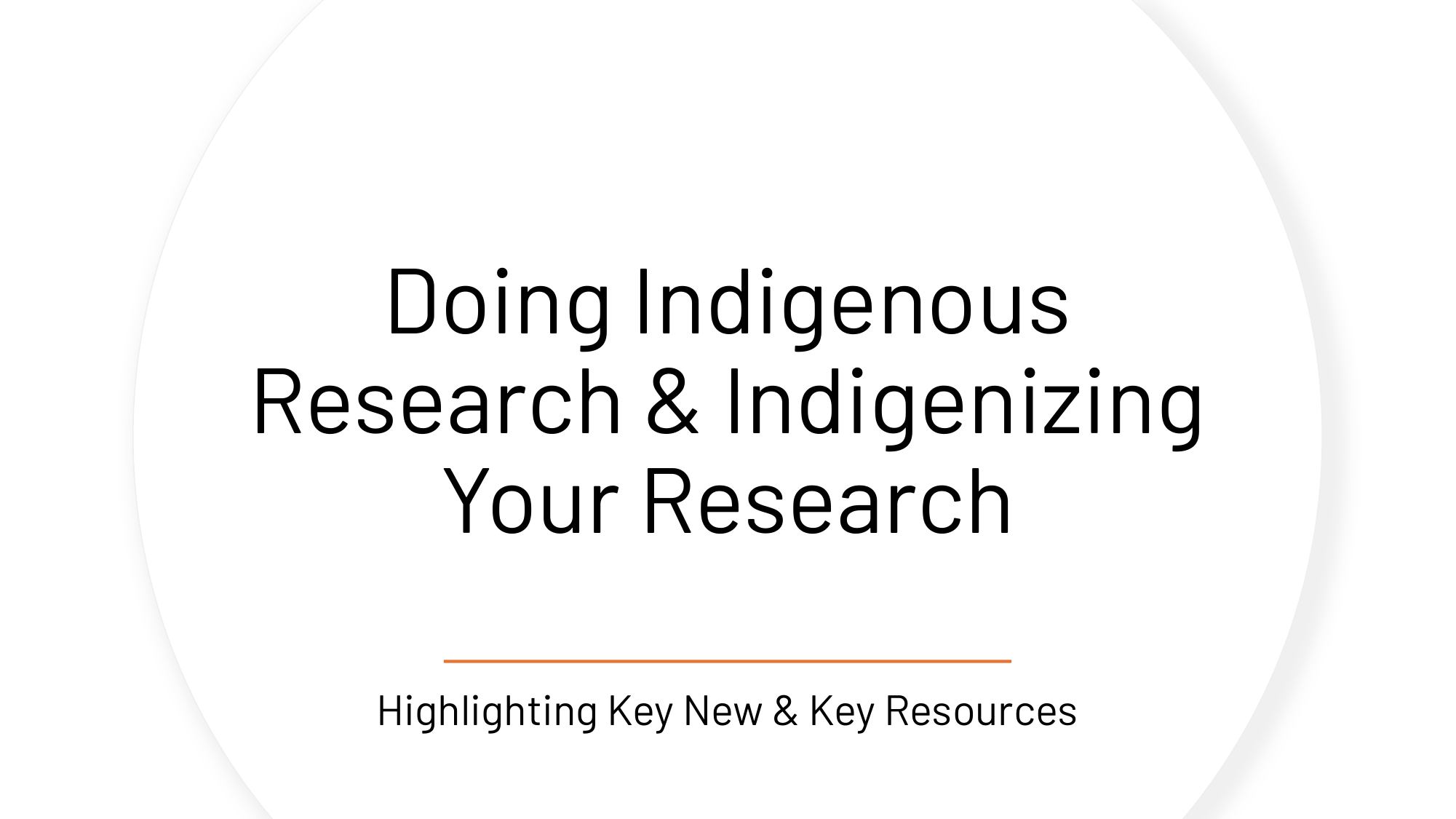

# Doing Indigenous Research & Indigenizing Your Research

Highlighting Key New & Key Resources